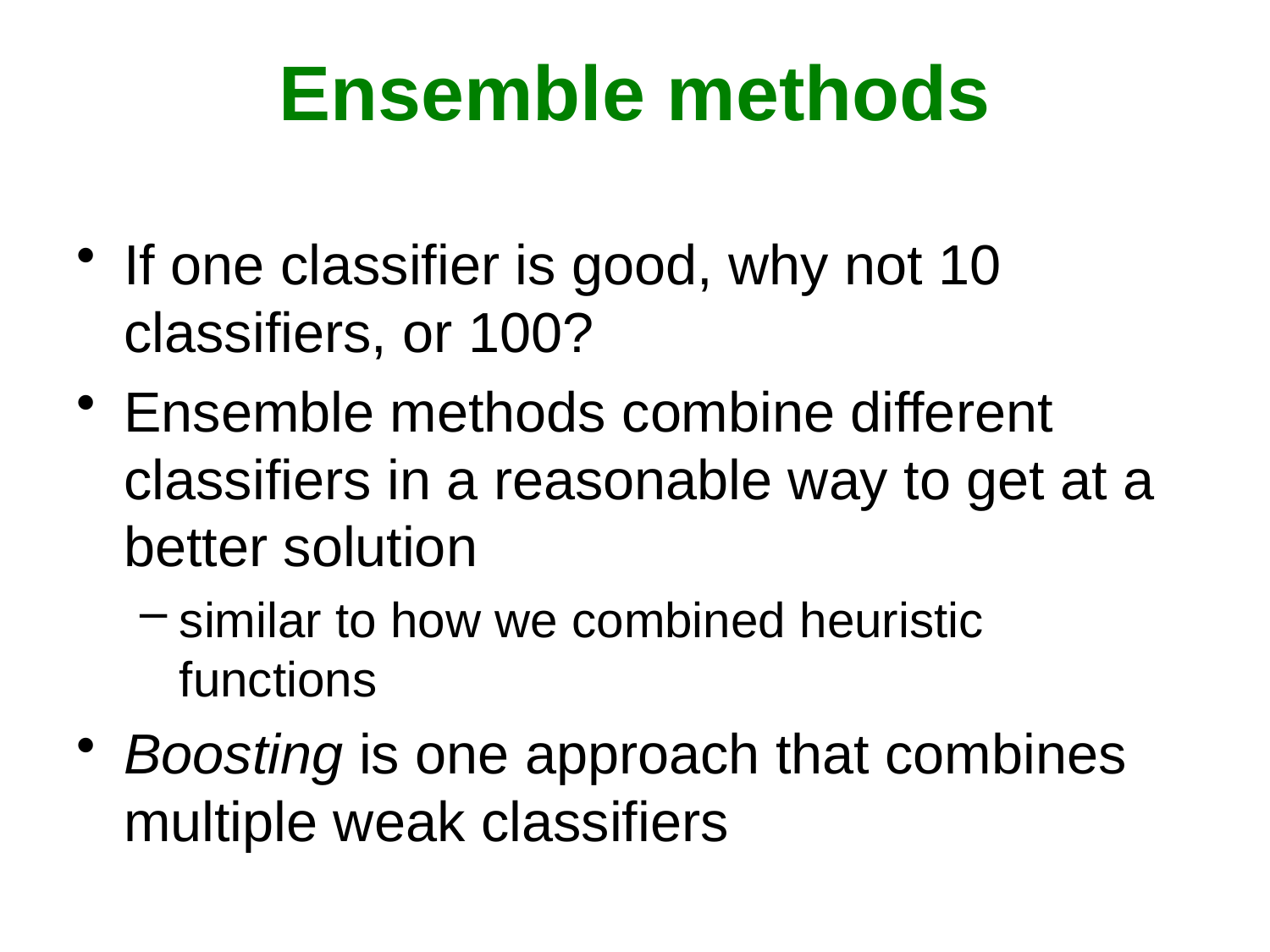

# Ensemble methods
If one classifier is good, why not 10 classifiers, or 100?
Ensemble methods combine different classifiers in a reasonable way to get at a better solution
similar to how we combined heuristic functions
Boosting is one approach that combines multiple weak classifiers